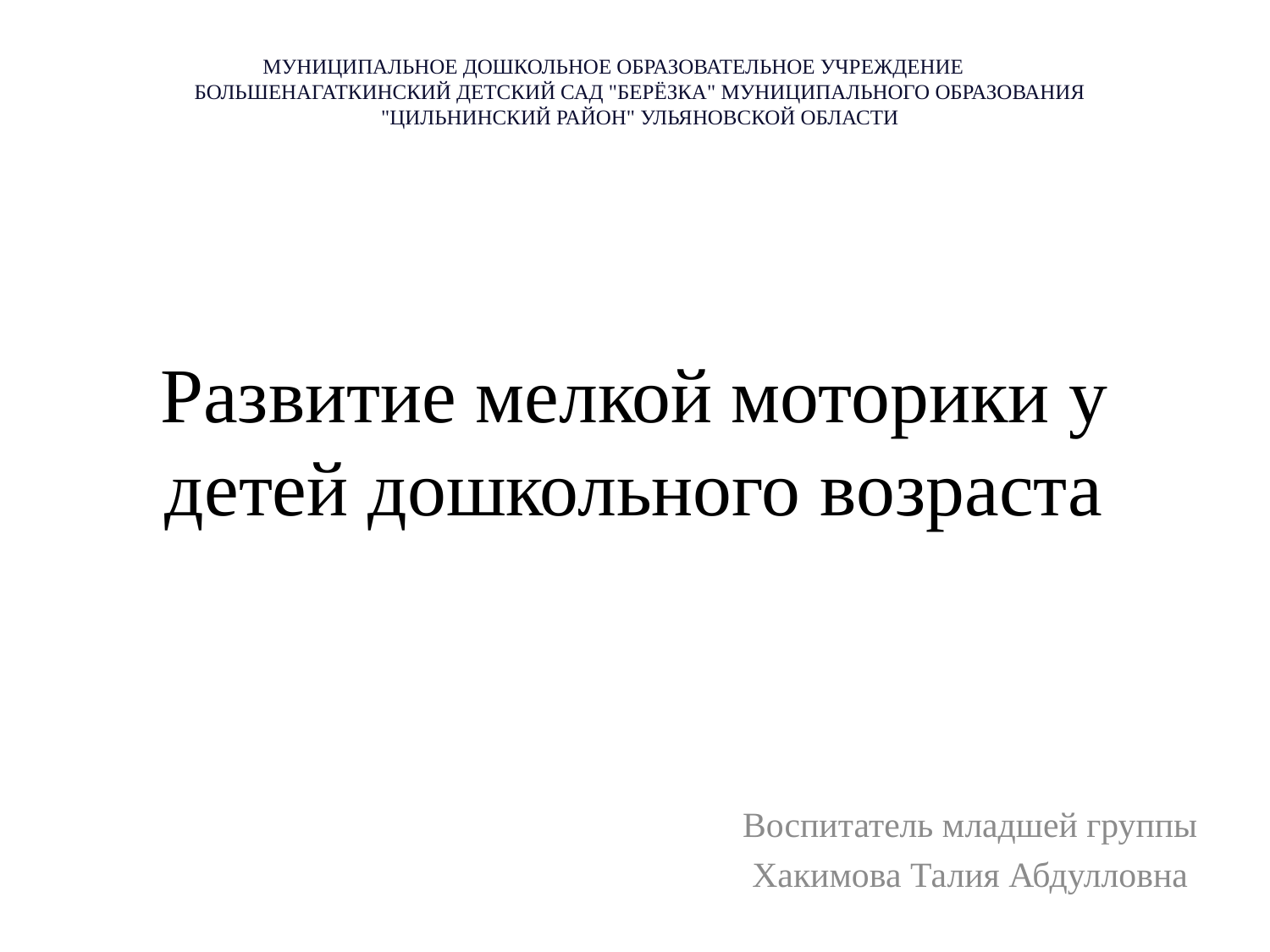

МУНИЦИПАЛЬНОЕ ДОШКОЛЬНОЕ ОБРАЗОВАТЕЛЬНОЕ УЧРЕЖДЕНИЕ           БОЛЬШЕНАГАТКИНСКИЙ ДЕТСКИЙ САД "БЕРЁЗКА" МУНИЦИПАЛЬНОГО ОБРАЗОВАНИЯ "ЦИЛЬНИНСКИЙ РАЙОН" УЛЬЯНОВСКОЙ ОБЛАСТИ

# Развитие мелкой моторики у детей дошкольного возраста
Воспитатель младшей группы
Хакимова Талия Абдулловна